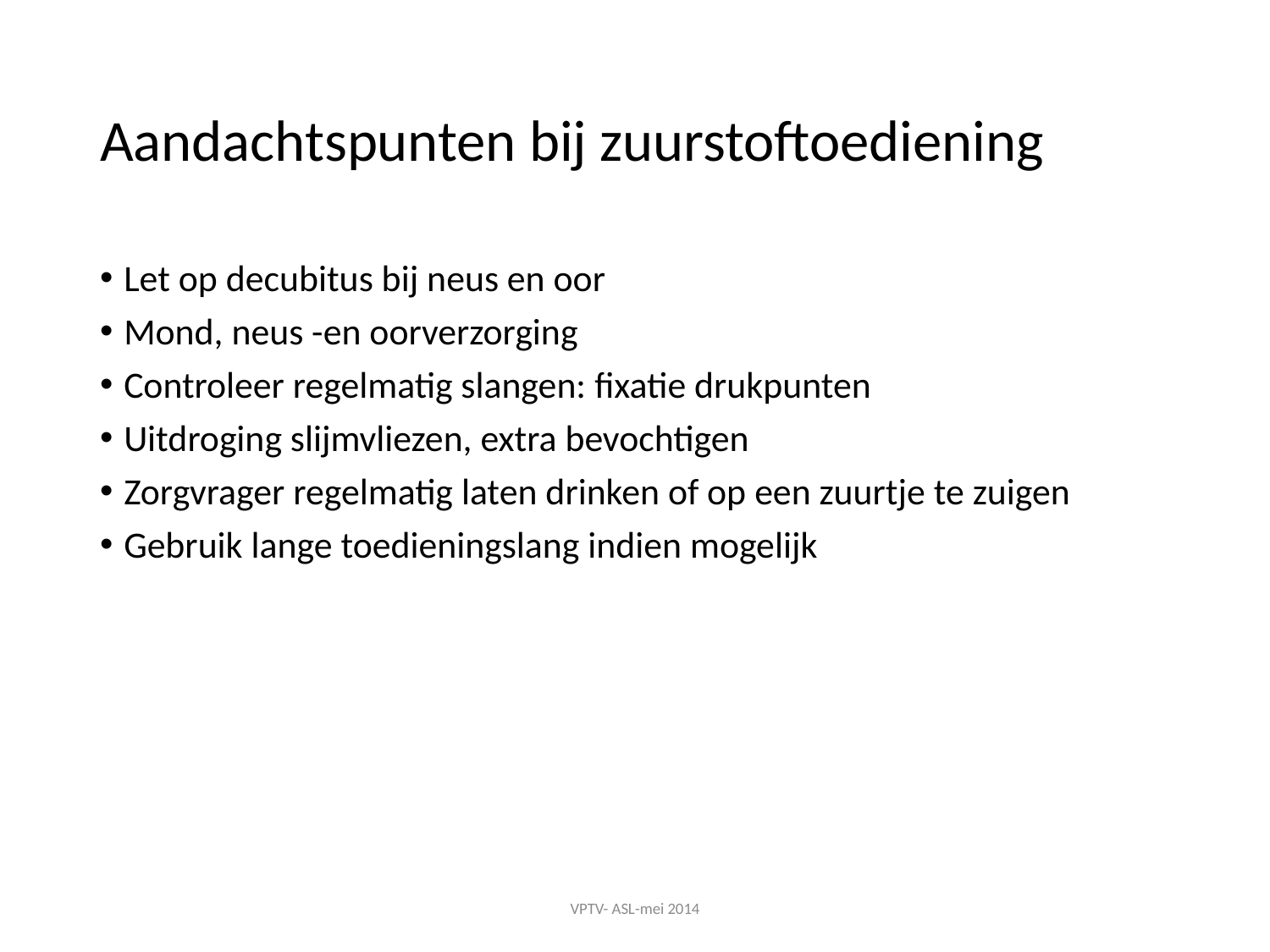

# Aandachtspunten bij zuurstoftoediening
Let op decubitus bij neus en oor
Mond, neus -en oorverzorging
Controleer regelmatig slangen: fixatie drukpunten
Uitdroging slijmvliezen, extra bevochtigen
Zorgvrager regelmatig laten drinken of op een zuurtje te zuigen
Gebruik lange toedieningslang indien mogelijk

VPTV- ASL-mei 2014